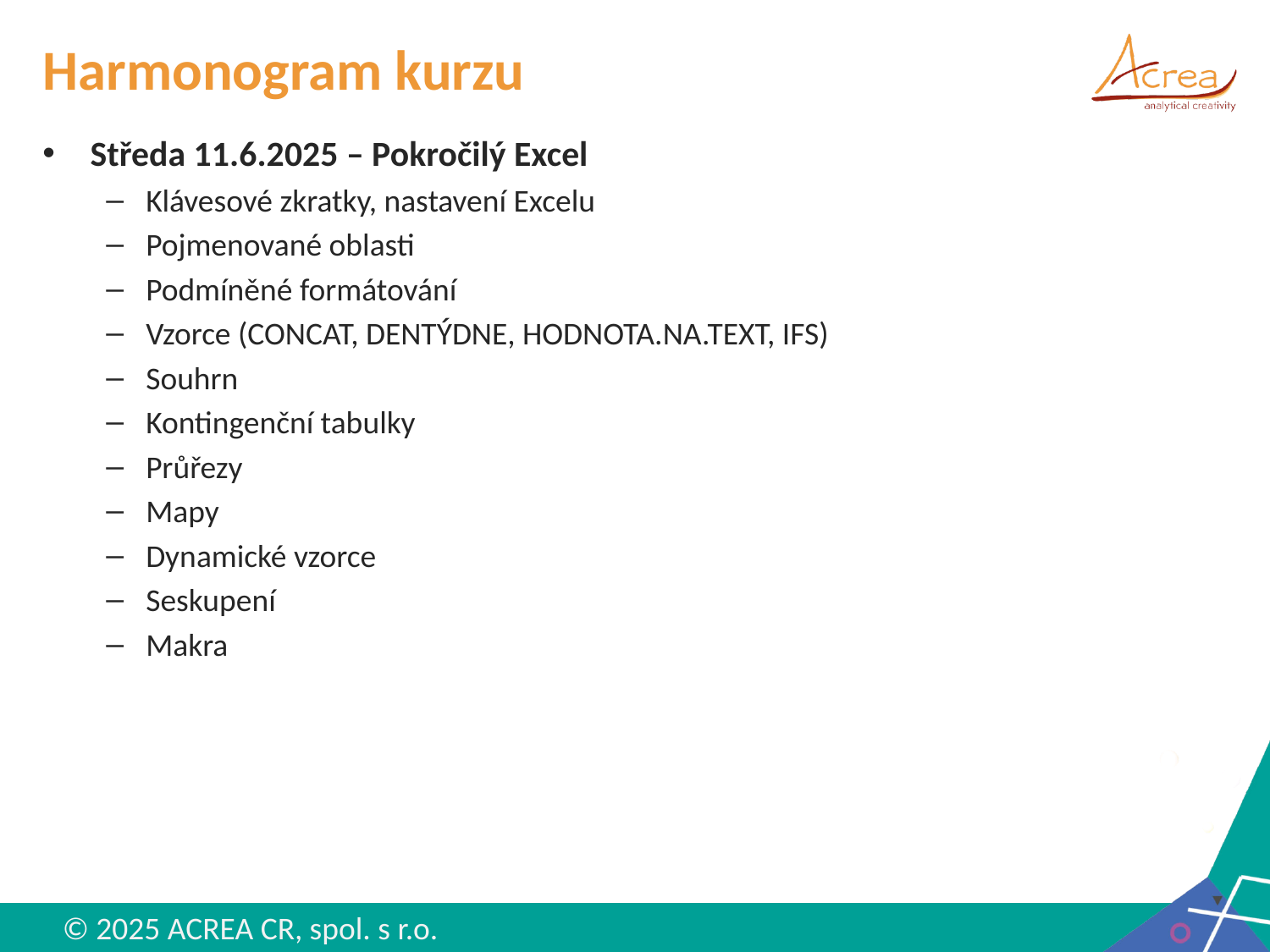

# Harmonogram kurzu
Středa 11.6.2025 – Pokročilý Excel
Klávesové zkratky, nastavení Excelu
Pojmenované oblasti
Podmíněné formátování
Vzorce (CONCAT, DENTÝDNE, HODNOTA.NA.TEXT, IFS)
Souhrn
Kontingenční tabulky
Průřezy
Mapy
Dynamické vzorce
Seskupení
Makra